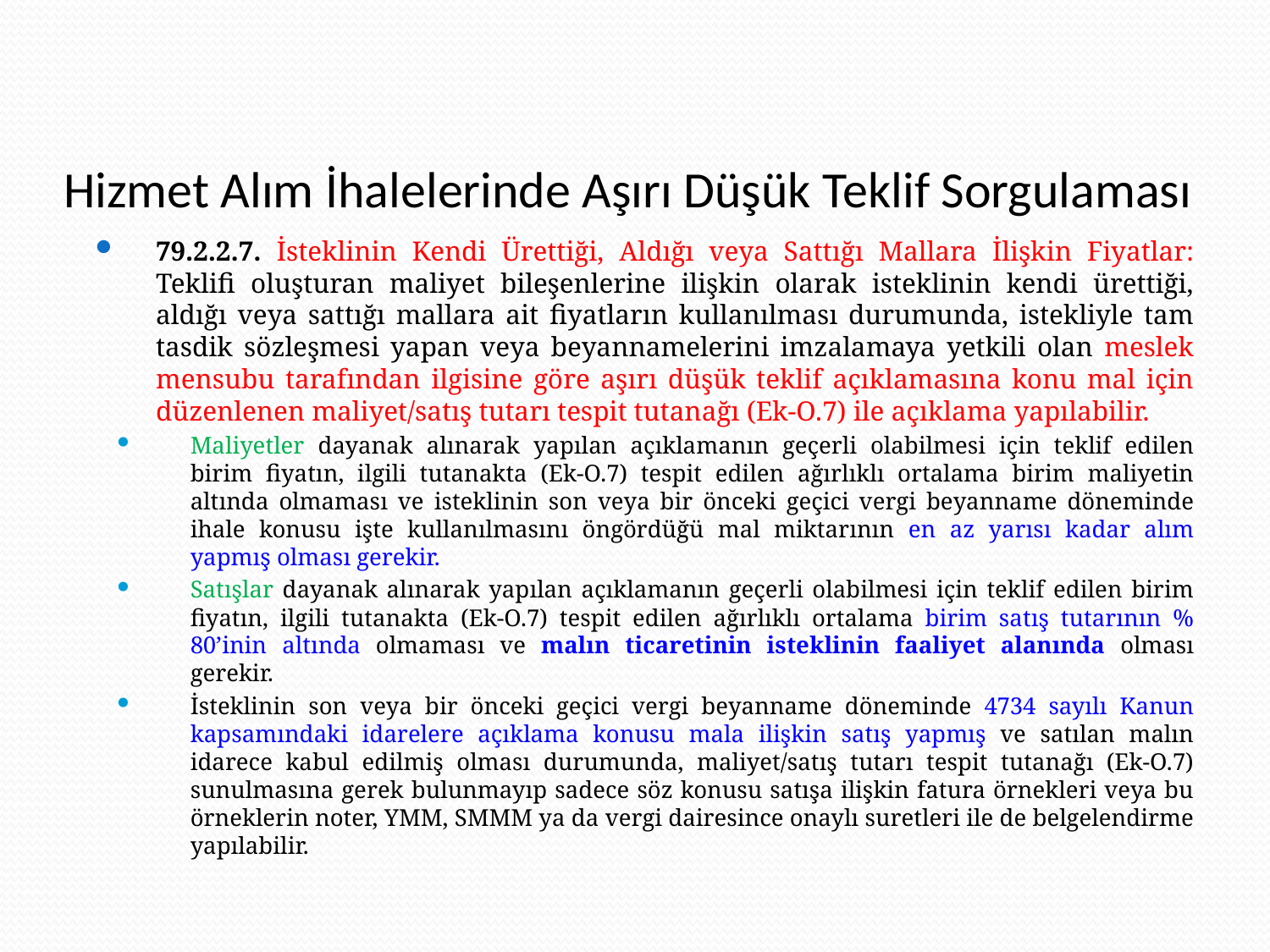

# Hizmet Alım İhalelerinde Aşırı Düşük Teklif Sorgulaması
79.2.2.7. İsteklinin Kendi Ürettiği, Aldığı veya Sattığı Mallara İlişkin Fiyatlar: Teklifi oluşturan maliyet bileşenlerine ilişkin olarak isteklinin kendi ürettiği, aldığı veya sattığı mallara ait fiyatların kullanılması durumunda, istekliyle tam tasdik sözleşmesi yapan veya beyannamelerini imzalamaya yetkili olan meslek mensubu tarafından ilgisine göre aşırı düşük teklif açıklamasına konu mal için düzenlenen maliyet/satış tutarı tespit tutanağı (Ek-O.7) ile açıklama yapılabilir.
Maliyetler dayanak alınarak yapılan açıklamanın geçerli olabilmesi için teklif edilen birim fiyatın, ilgili tutanakta (Ek-O.7) tespit edilen ağırlıklı ortalama birim maliyetin altında olmaması ve isteklinin son veya bir önceki geçici vergi beyanname döneminde ihale konusu işte kullanılmasını öngördüğü mal miktarının en az yarısı kadar alım yapmış olması gerekir.
Satışlar dayanak alınarak yapılan açıklamanın geçerli olabilmesi için teklif edilen birim fiyatın, ilgili tutanakta (Ek-O.7) tespit edilen ağırlıklı ortalama birim satış tutarının % 80’inin altında olmaması ve malın ticaretinin isteklinin faaliyet alanında olması gerekir.
İsteklinin son veya bir önceki geçici vergi beyanname döneminde 4734 sayılı Kanun kapsamındaki idarelere açıklama konusu mala ilişkin satış yapmış ve satılan malın idarece kabul edilmiş olması durumunda, maliyet/satış tutarı tespit tutanağı (Ek-O.7) sunulmasına gerek bulunmayıp sadece söz konusu satışa ilişkin fatura örnekleri veya bu örneklerin noter, YMM, SMMM ya da vergi dairesince onaylı suretleri ile de belgelendirme yapılabilir.